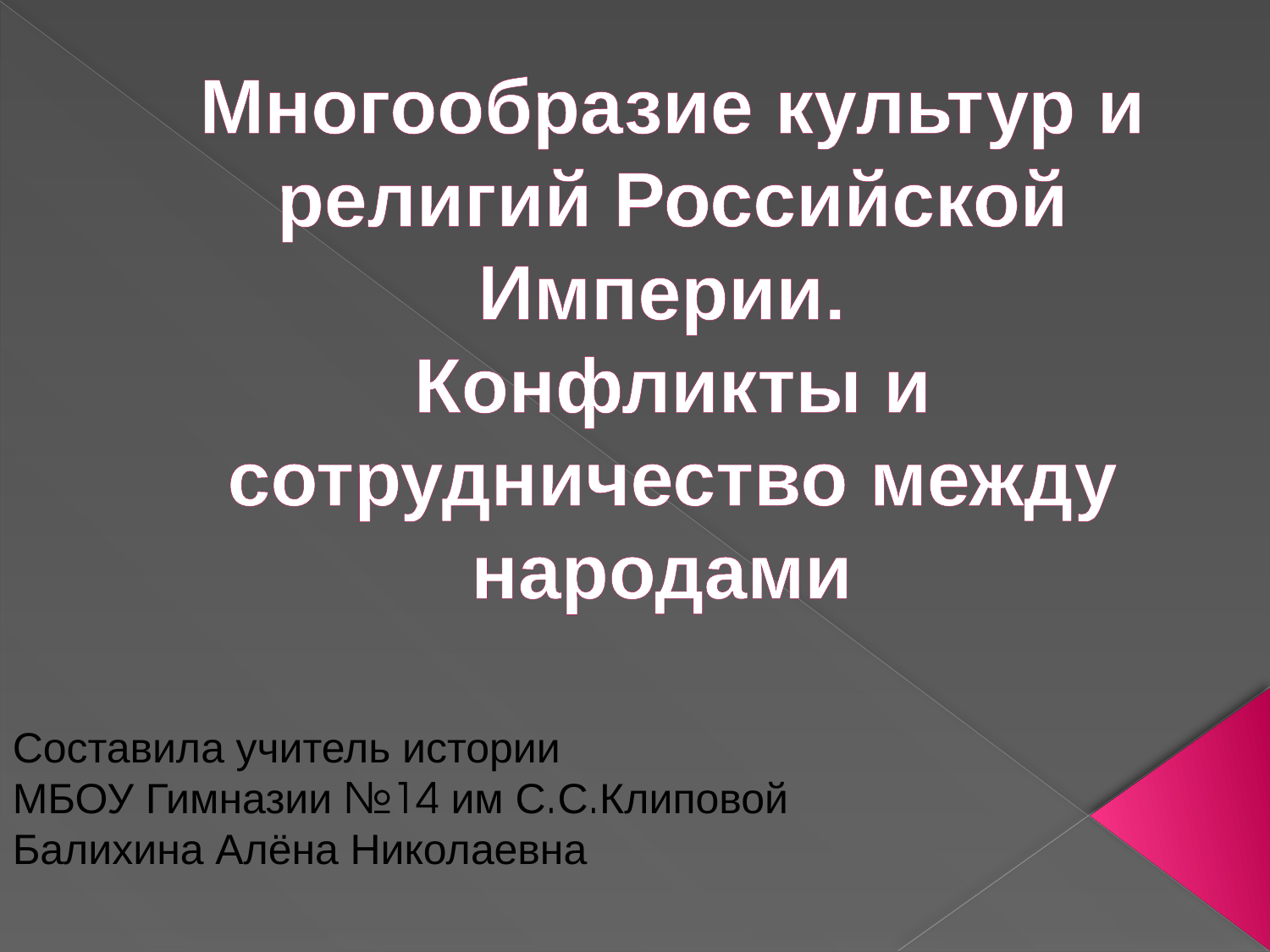

# Многообразие культур и религий Российской Империи. Конфликты и сотрудничество между народами
Составила учитель истории
МБОУ Гимназии №14 им С.С.Клиповой
Балихина Алёна Николаевна